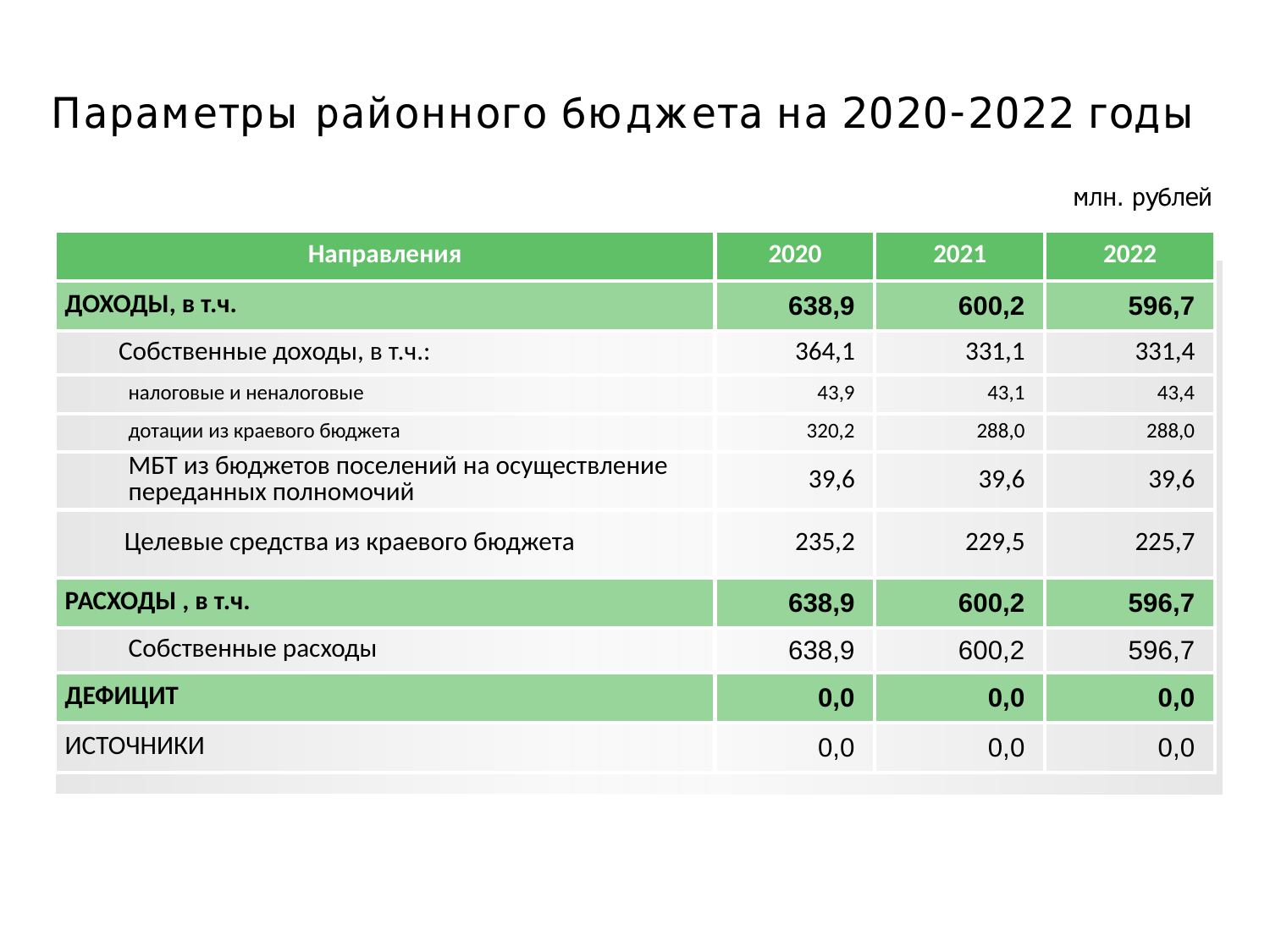

Параметры районного бюджета на 2020-2022 годы
млн. рублей

| Направления | 2020 | 2021 | 2022 |
| --- | --- | --- | --- |
| ДОХОДЫ, в т.ч. | 638,9 | 600,2 | 596,7 |
| Собственные доходы, в т.ч.: | 364,1 | 331,1 | 331,4 |
| налоговые и неналоговые | 43,9 | 43,1 | 43,4 |
| дотации из краевого бюджета | 320,2 | 288,0 | 288,0 |
| МБТ из бюджетов поселений на осуществление переданных полномочий | 39,6 | 39,6 | 39,6 |
| Целевые средства из краевого бюджета | 235,2 | 229,5 | 225,7 |
| РАСХОДЫ , в т.ч. | 638,9 | 600,2 | 596,7 |
| Собственные расходы | 638,9 | 600,2 | 596,7 |
| ДЕФИЦИТ | 0,0 | 0,0 | 0,0 |
| ИСТОЧНИКИ | 0,0 | 0,0 | 0,0 |